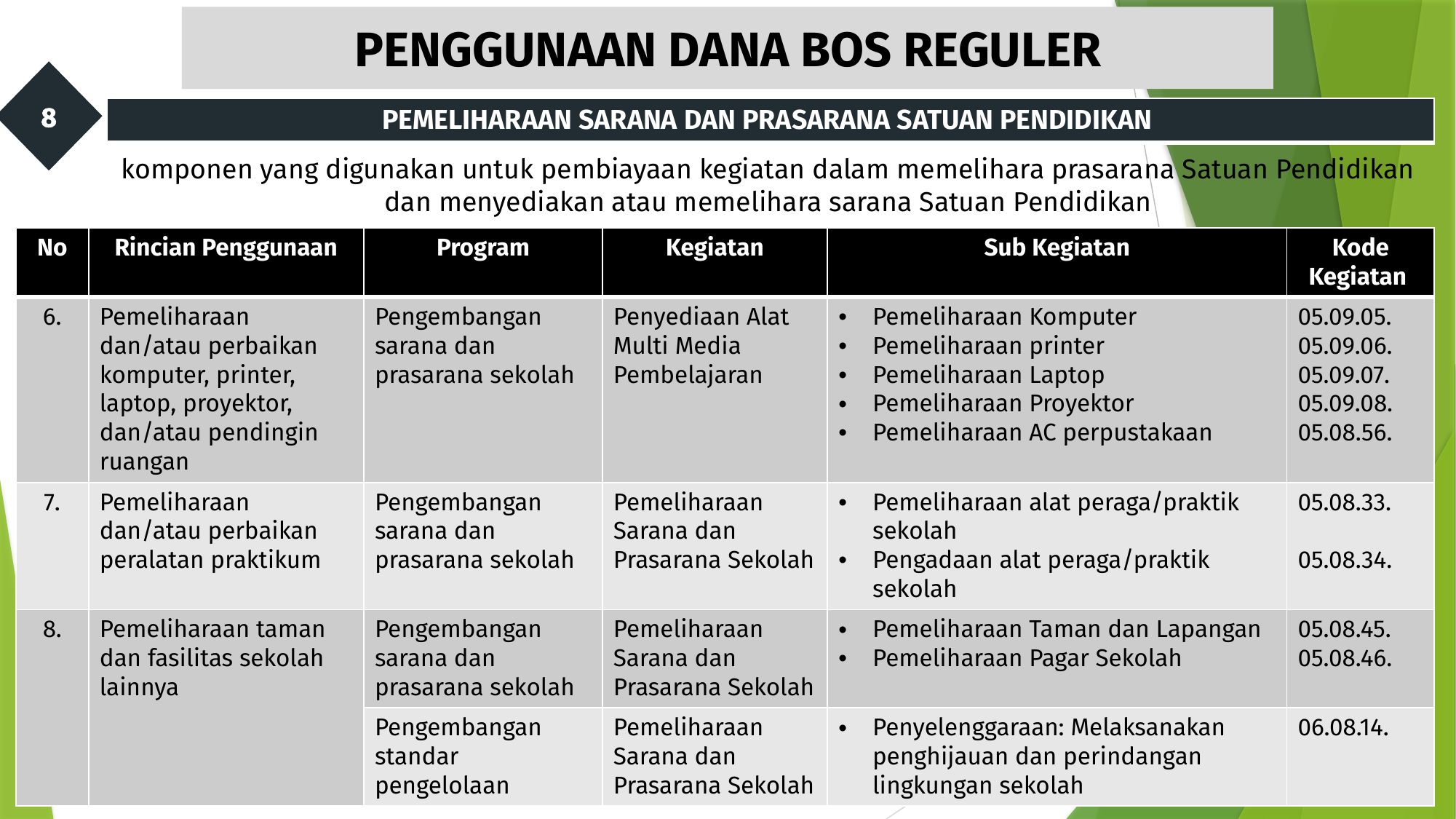

PENGGUNAAN DANA BOS REGULER
8
| PEMELIHARAAN SARANA DAN PRASARANA SATUAN PENDIDIKAN |
| --- |
komponen yang digunakan untuk pembiayaan kegiatan dalam memelihara prasarana Satuan Pendidikan dan menyediakan atau memelihara sarana Satuan Pendidikan
| No | Rincian Penggunaan | Program | Kegiatan | Sub Kegiatan | Kode Kegiatan |
| --- | --- | --- | --- | --- | --- |
| 6. | Pemeliharaan dan/atau perbaikan komputer, printer, laptop, proyektor, dan/atau pendingin ruangan | Pengembangan sarana dan prasarana sekolah | Penyediaan Alat Multi Media Pembelajaran | Pemeliharaan Komputer Pemeliharaan printer Pemeliharaan Laptop Pemeliharaan Proyektor Pemeliharaan AC perpustakaan | 05.09.05. 05.09.06. 05.09.07. 05.09.08. 05.08.56. |
| 7. | Pemeliharaan dan/atau perbaikan peralatan praktikum | Pengembangan sarana dan prasarana sekolah | Pemeliharaan Sarana dan Prasarana Sekolah | Pemeliharaan alat peraga/praktik sekolah Pengadaan alat peraga/praktik sekolah | 05.08.33. 05.08.34. |
| 8. | Pemeliharaan taman dan fasilitas sekolah lainnya | Pengembangan sarana dan prasarana sekolah | Pemeliharaan Sarana dan Prasarana Sekolah | Pemeliharaan Taman dan Lapangan Pemeliharaan Pagar Sekolah | 05.08.45. 05.08.46. |
|  |  | Pengembangan standar pengelolaan | Pemeliharaan Sarana dan Prasarana Sekolah | Penyelenggaraan: Melaksanakan penghijauan dan perindangan lingkungan sekolah | 06.08.14. |